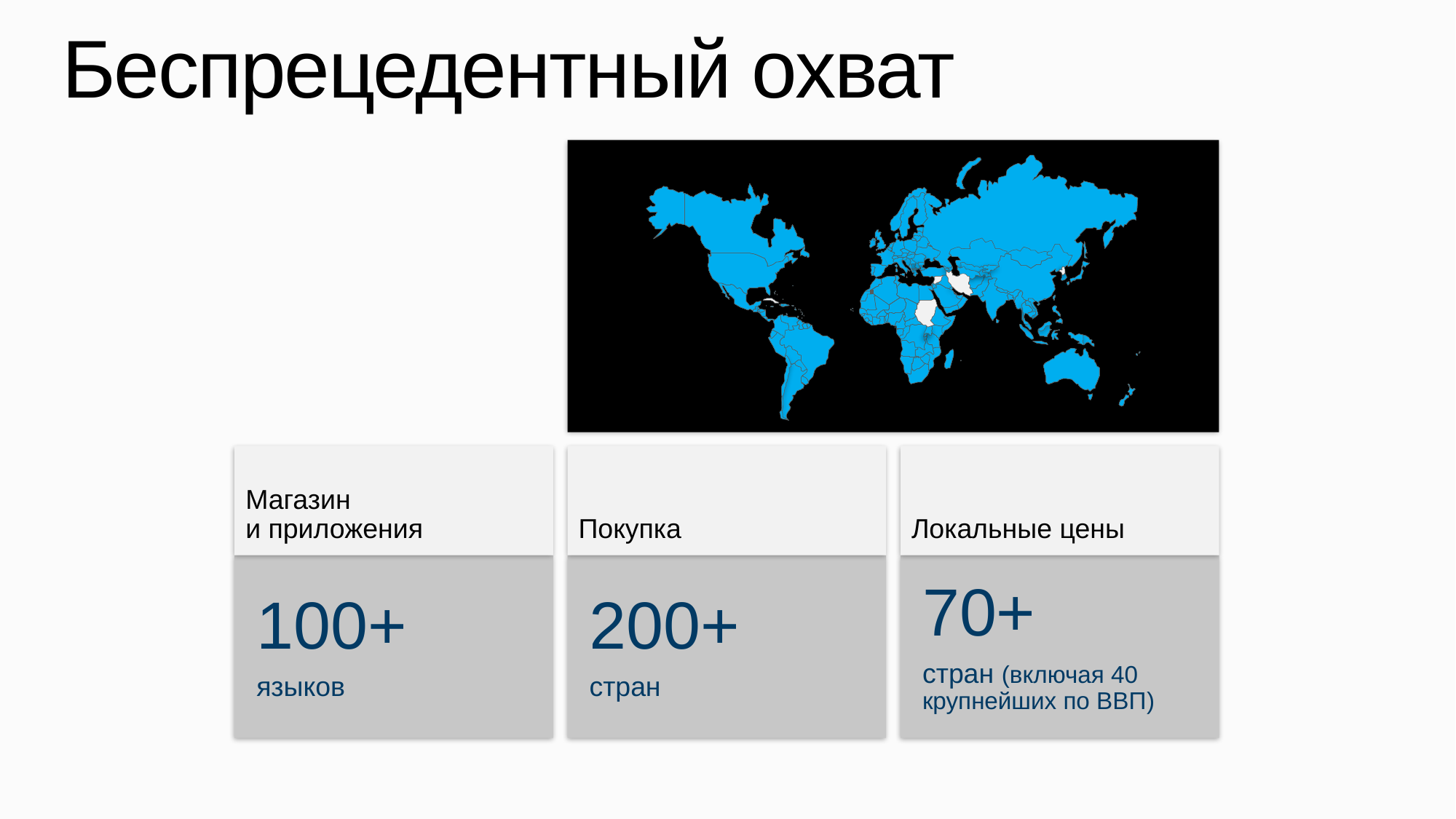

# Беспрецедентный охват

Магазин
и приложения
100+
языков
Покупка
200+
стран
Локальные цены
70+
стран (включая 40 крупнейших по ВВП)